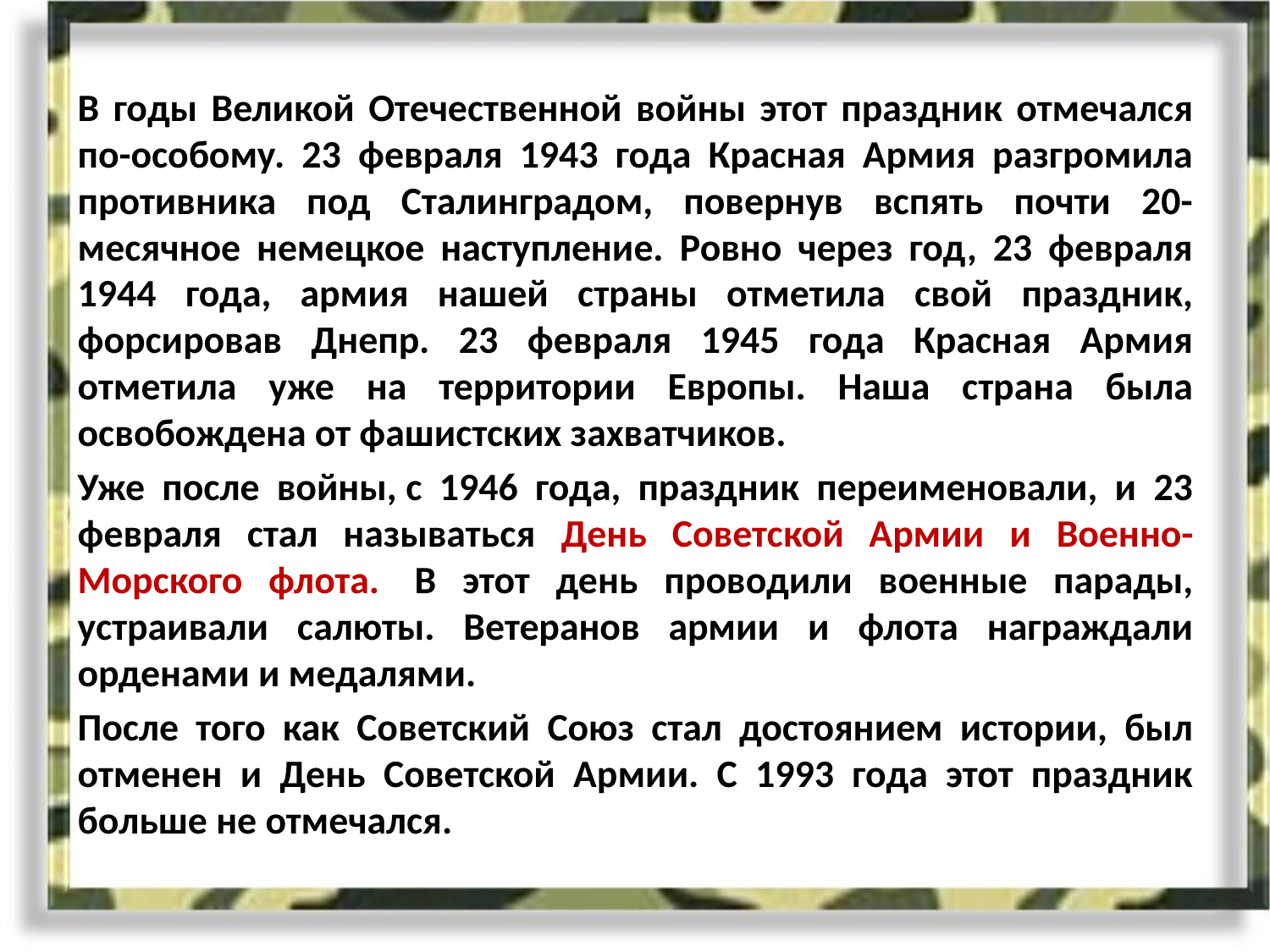

В годы Великой Отечественной войны этот праздник отмечался по-особому. 23 февраля 1943 года Красная Армия разгромила противника под Сталинградом, повернув вспять почти 20-месячное немецкое наступление. Ровно через год, 23 февраля 1944 года, армия нашей страны отметила свой праздник, форсировав Днепр. 23 февраля 1945 года Красная Армия отметила уже на территории Европы. Наша страна была освобождена от фашистских захватчиков.
Уже после войны, с 1946 года, праздник переименовали, и 23 февраля стал называться День Советской Армии и Военно-Морского флота.  В этот день проводили военные парады, устраивали салюты. Ветеранов армии и флота награждали орденами и медалями.
После того как Советский Союз стал достоянием истории, был отменен и День Советской Армии. С 1993 года этот праздник больше не отмечался.